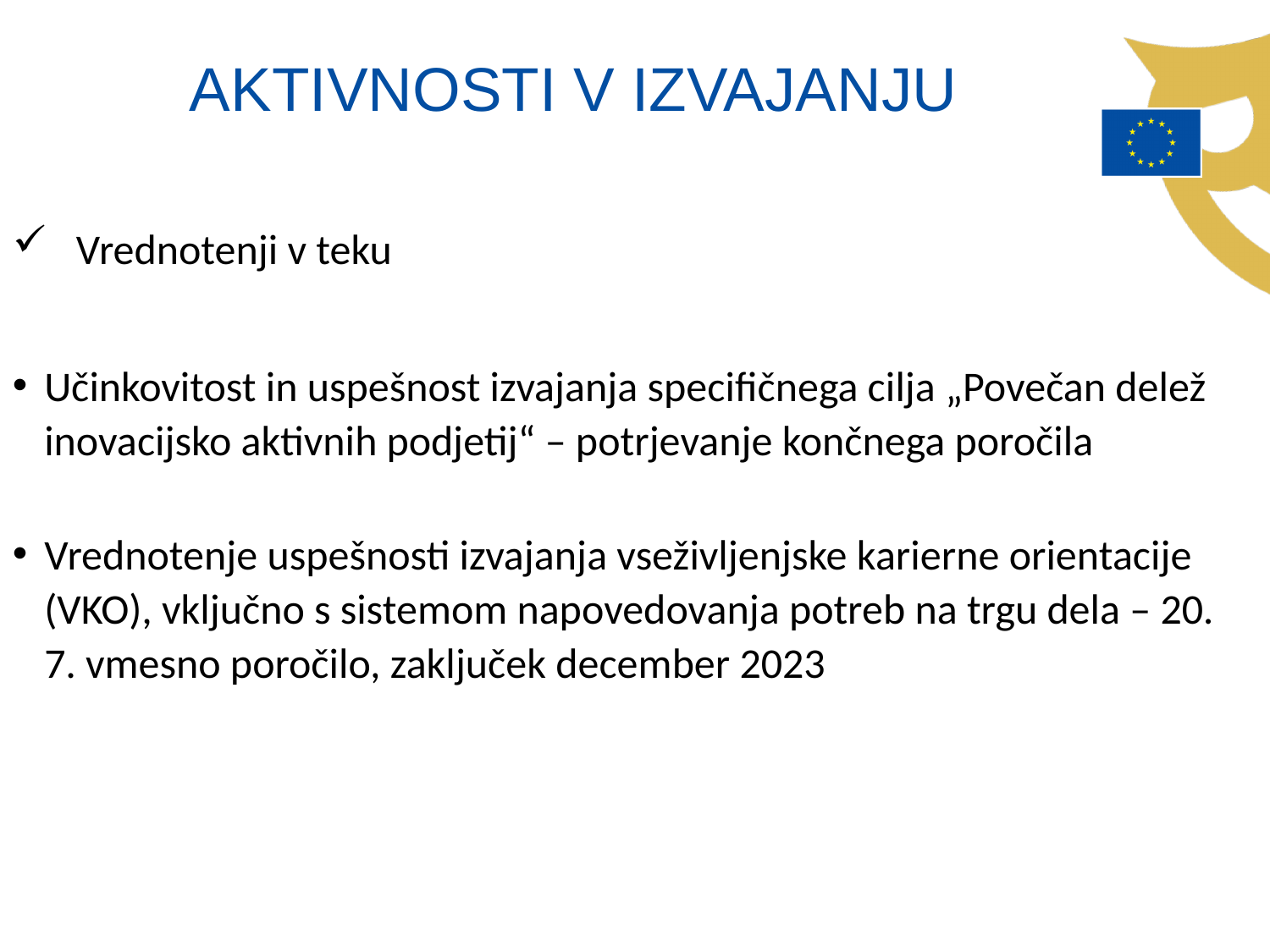

AKTIVNOSTI V IZVAJANJU

Vrednotenji v teku

Učinkovitost in uspešnost izvajanja specifičnega cilja „Povečan delež inovacijsko aktivnih podjetij“ – potrjevanje končnega poročila

Vrednotenje uspešnosti izvajanja vseživljenjske karierne orientacije (VKO), vključno s sistemom napovedovanja potreb na trgu dela – 20. 7. vmesno poročilo, zaključek december 2023